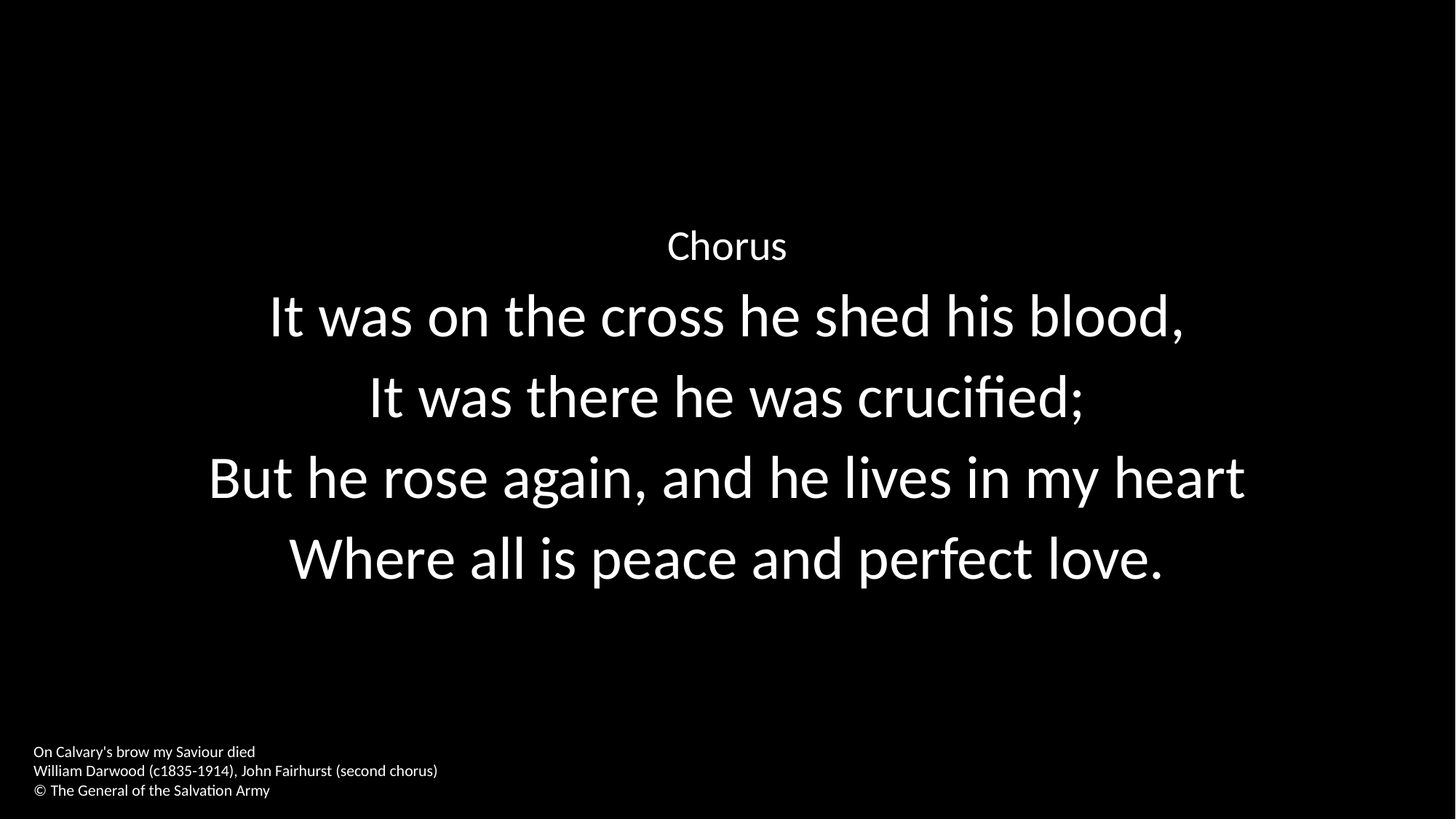

Chorus
It was on the cross he shed his blood,
It was there he was crucified;
But he rose again, and he lives in my heart
Where all is peace and perfect love.
On Calvary's brow my Saviour died
William Darwood (c1835-1914), John Fairhurst (second chorus)
© The General of the Salvation Army